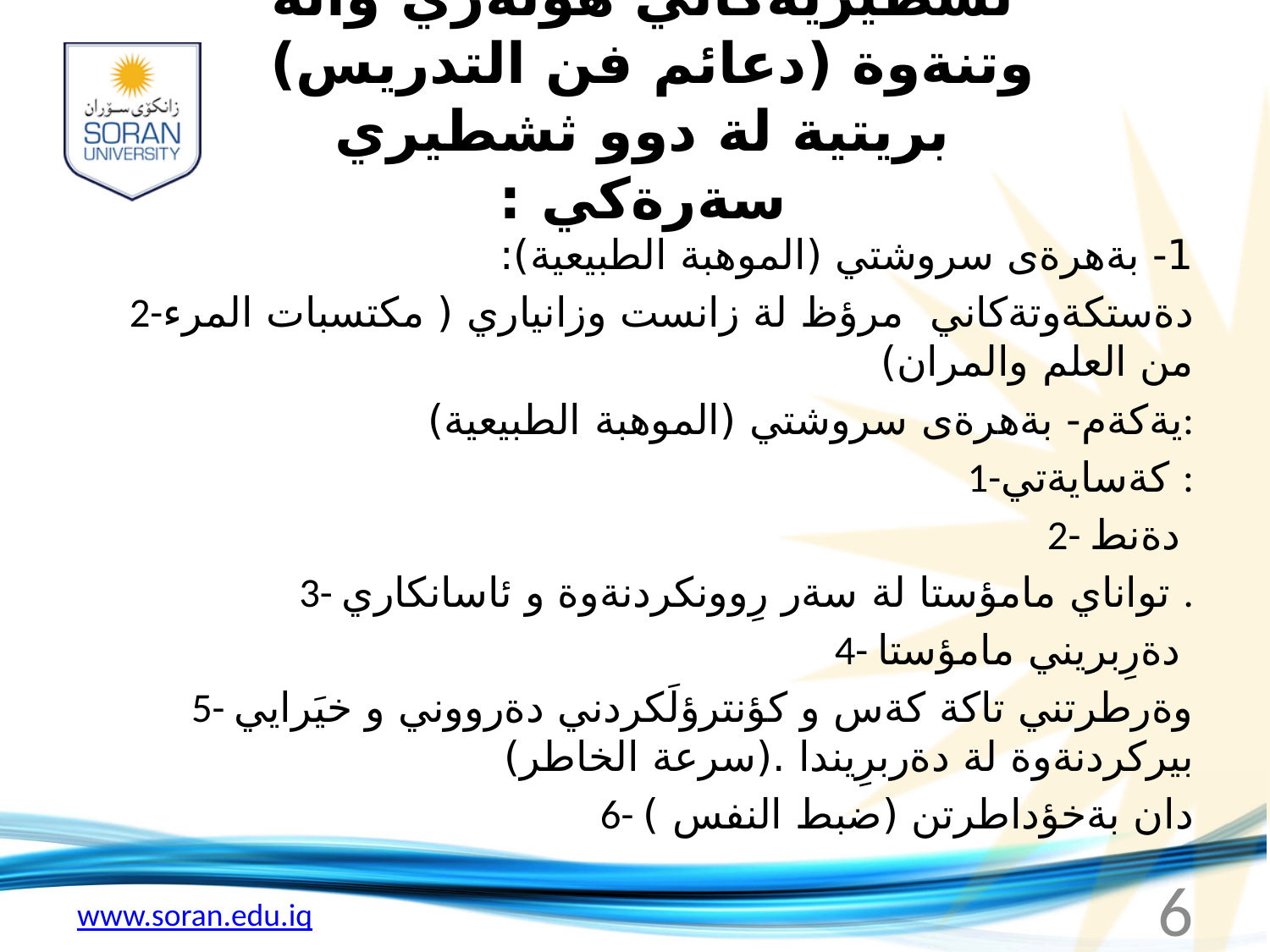

# ثشطيريةكاني هونةري وانة وتنةوة (دعائم فن التدريس)  بريتية لة دوو ثشطيري سةرةكي :
1- بةهرةى سروشتي (الموهبة الطبيعية):
2-دةستكةوتةكاني  مرؤظ لة زانست وزانياري ( مكتسبات المرء من العلم والمران)
يةكةم- بةهرةى سروشتي (الموهبة الطبيعية):
1-كةسايةتي :
2- دةنط
3- تواناي مامؤستا لة سةر رِوونكردنةوة و ئاسانكاري .
4- دةرِبريني مامؤستا
 5- وةرطرتني تاكة كةس و كؤنترؤلَكردني دةرووني و خيَرايي بيركردنةوة لة دةربرِيندا .(سرعة الخاطر)
6- دان بةخؤداطرتن (ضبط النفس )

6